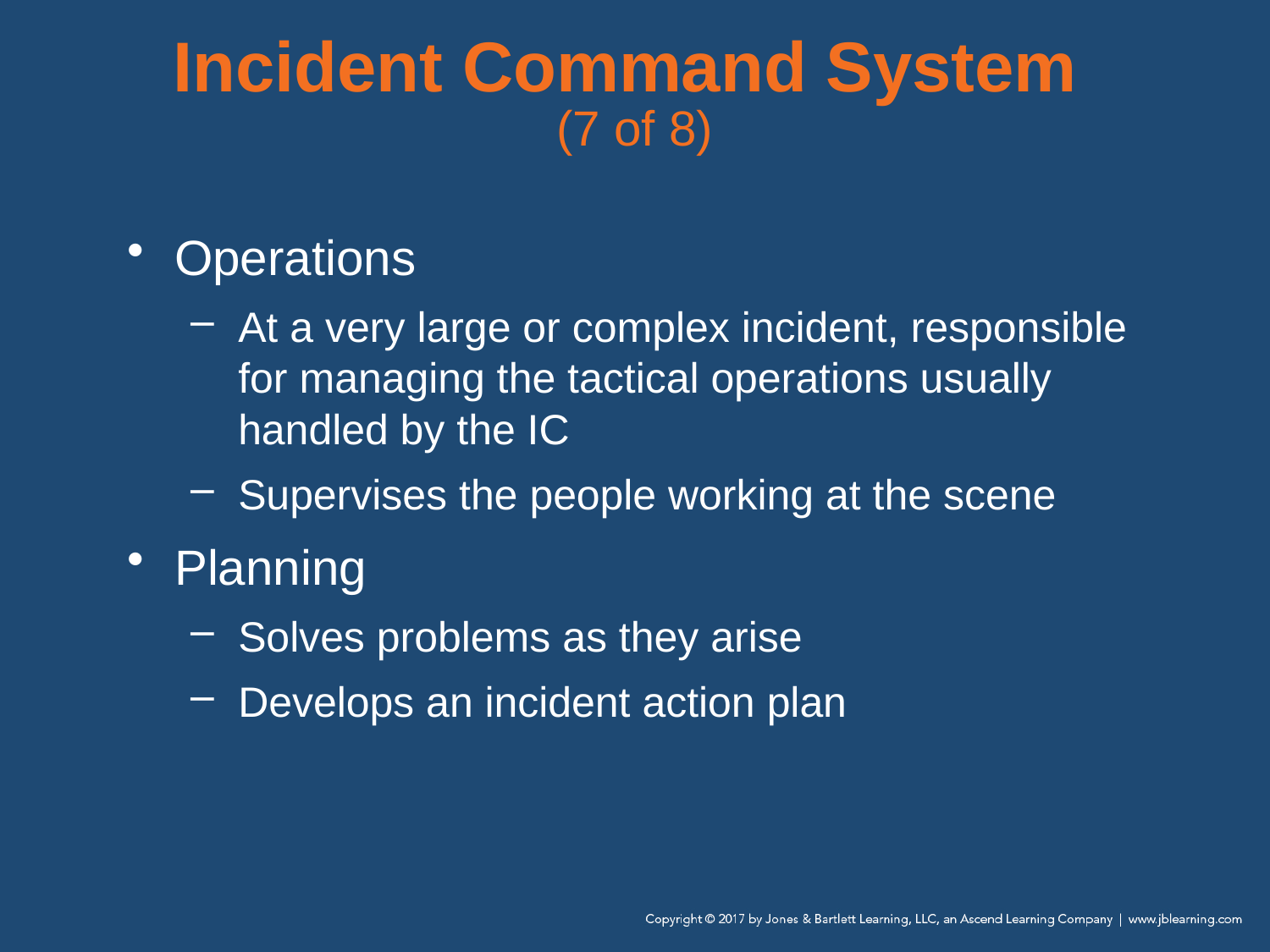

# Incident Command System (7 of 8)
Operations
At a very large or complex incident, responsible for managing the tactical operations usually handled by the IC
Supervises the people working at the scene
Planning
Solves problems as they arise
Develops an incident action plan